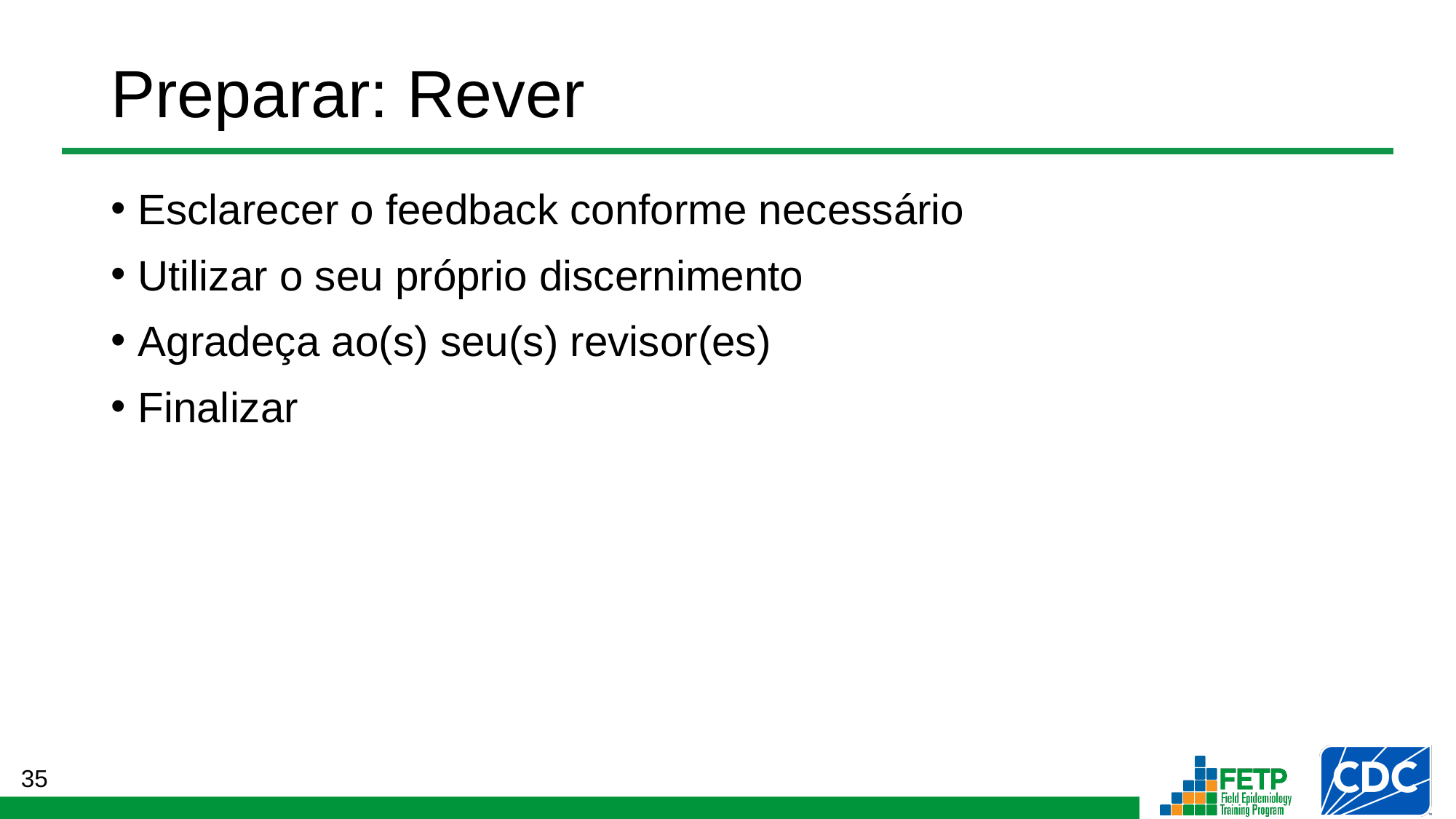

# Preparar: Rever
Esclarecer o feedback conforme necessário
Utilizar o seu próprio discernimento
Agradeça ao(s) seu(s) revisor(es)
Finalizar